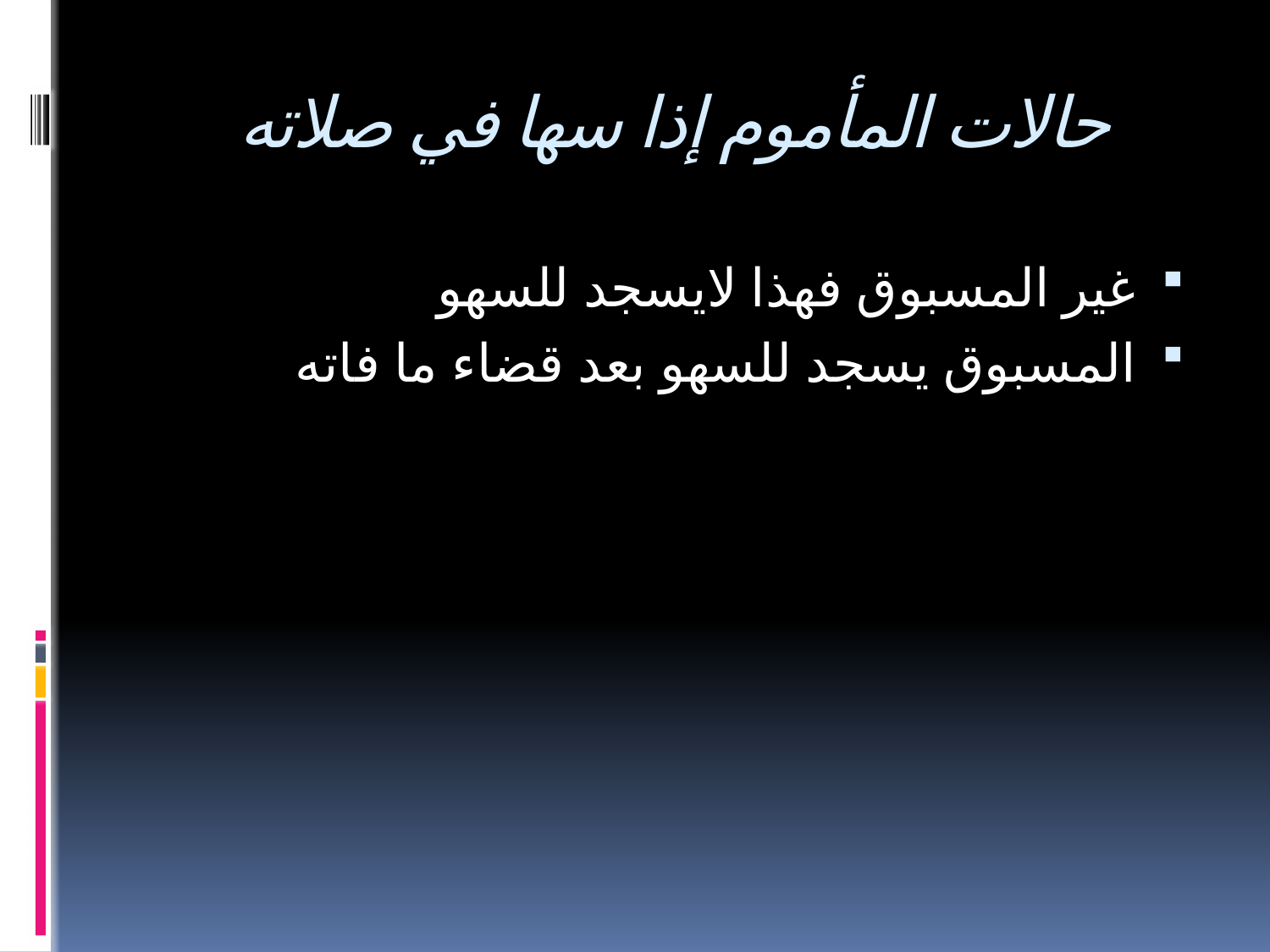

# حالات المأموم إذا سها في صلاته
غير المسبوق فهذا لايسجد للسهو
المسبوق يسجد للسهو بعد قضاء ما فاته